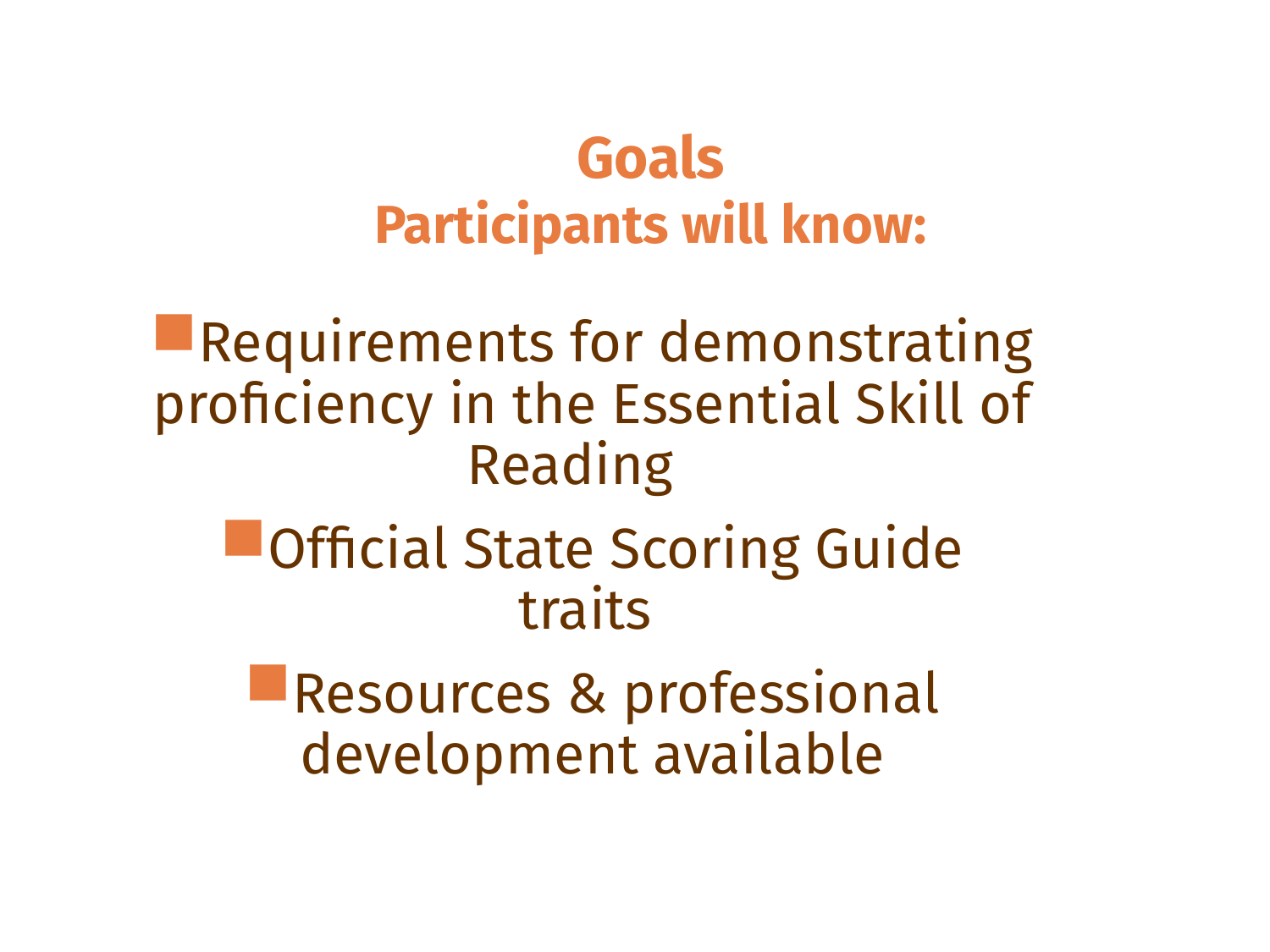

# Goals Participants will know:
Requirements for demonstrating proficiency in the Essential Skill of Reading
Official State Scoring Guide traits
Resources & professional development available